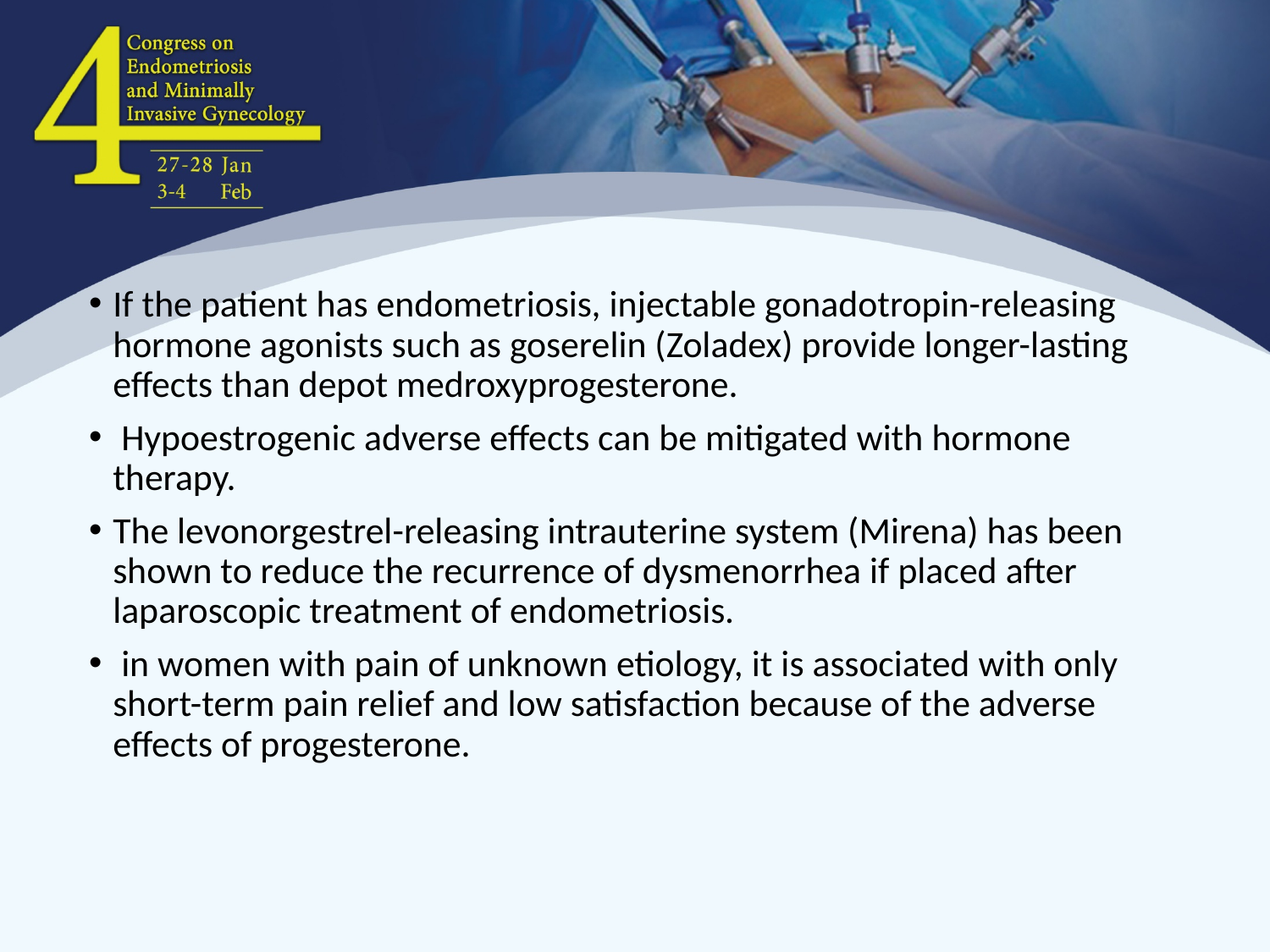

If the patient has endometriosis, injectable gonadotropin-releasing hormone agonists such as goserelin (Zoladex) provide longer-lasting effects than depot medroxyprogesterone.
 Hypoestrogenic adverse effects can be mitigated with hormone therapy.
The levonorgestrel-releasing intrauterine system (Mirena) has been shown to reduce the recurrence of dysmenorrhea if placed after laparoscopic treatment of endometriosis.
 in women with pain of unknown etiology, it is associated with only short-term pain relief and low satisfaction because of the adverse effects of progesterone.